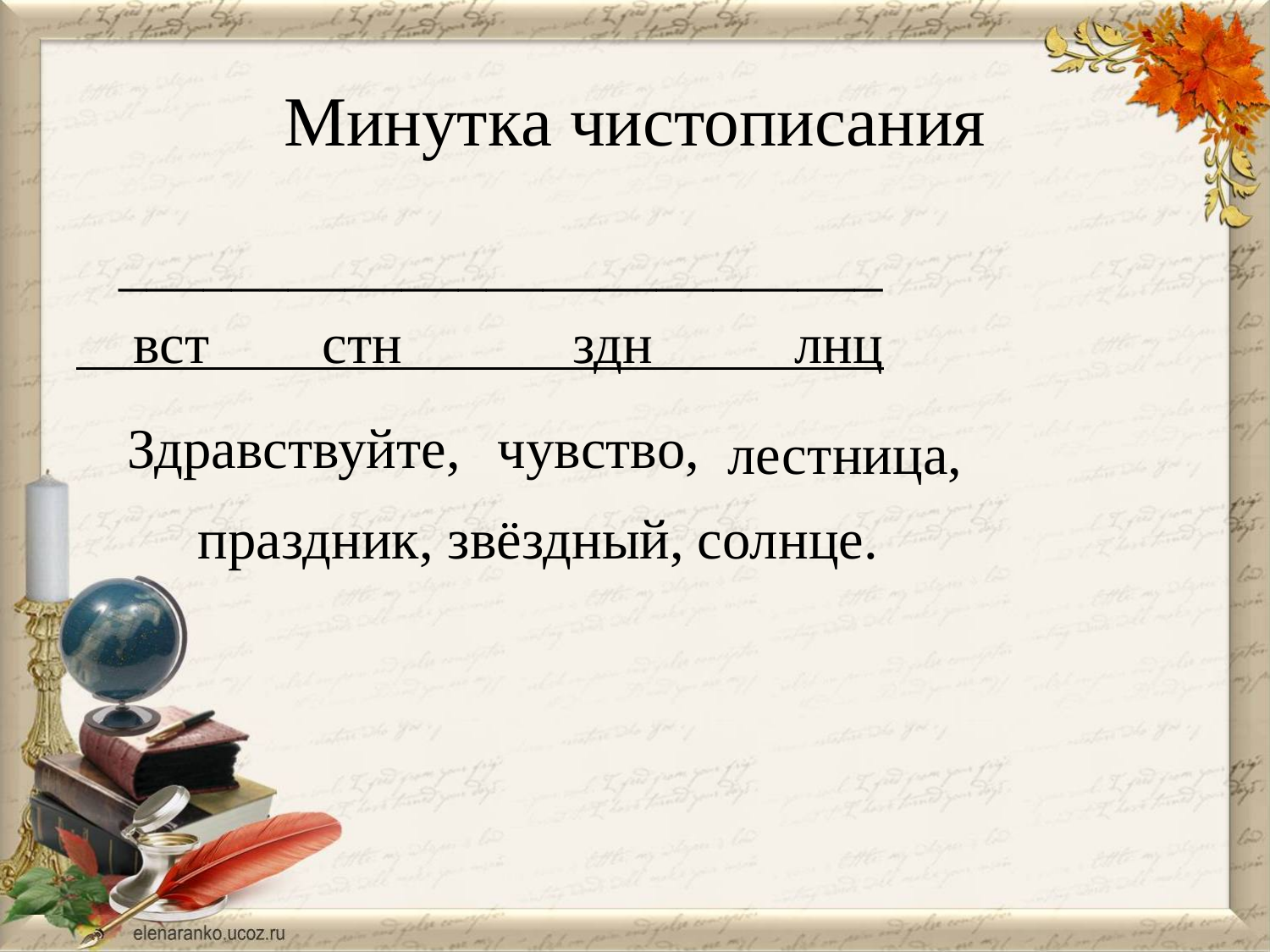

# Минутка чистописания
   ___________________________
    вст        стн            здн          лнц

чувство,
Здравствуйте,
лестница,

праздник,
звёздный,
солнце.